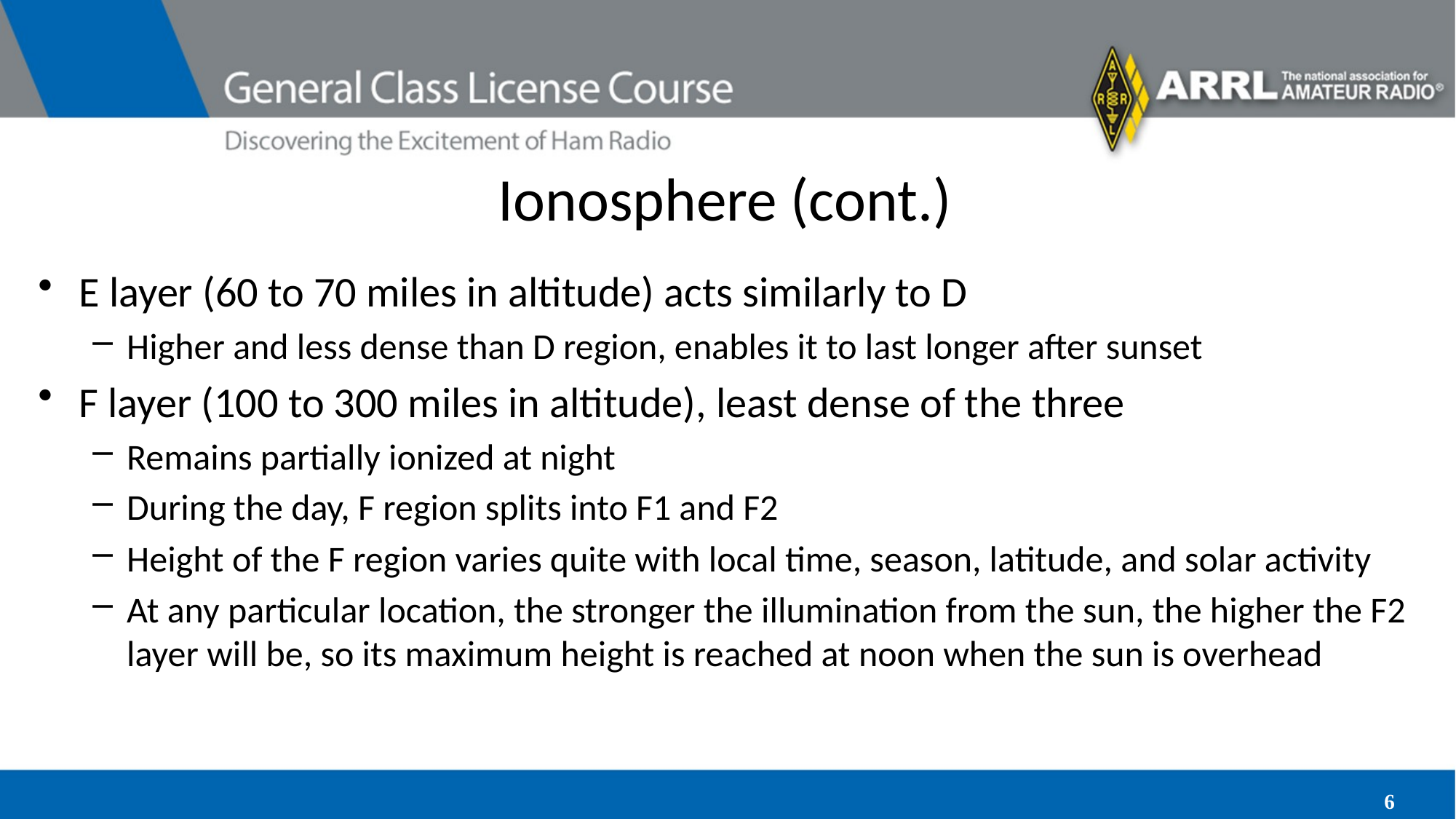

# Ionosphere (cont.)
E layer (60 to 70 miles in altitude) acts similarly to D
Higher and less dense than D region, enables it to last longer after sunset
F layer (100 to 300 miles in altitude), least dense of the three
Remains partially ionized at night
During the day, F region splits into F1 and F2
Height of the F region varies quite with local time, season, latitude, and solar activity
At any particular location, the stronger the illumination from the sun, the higher the F2 layer will be, so its maximum height is reached at noon when the sun is overhead